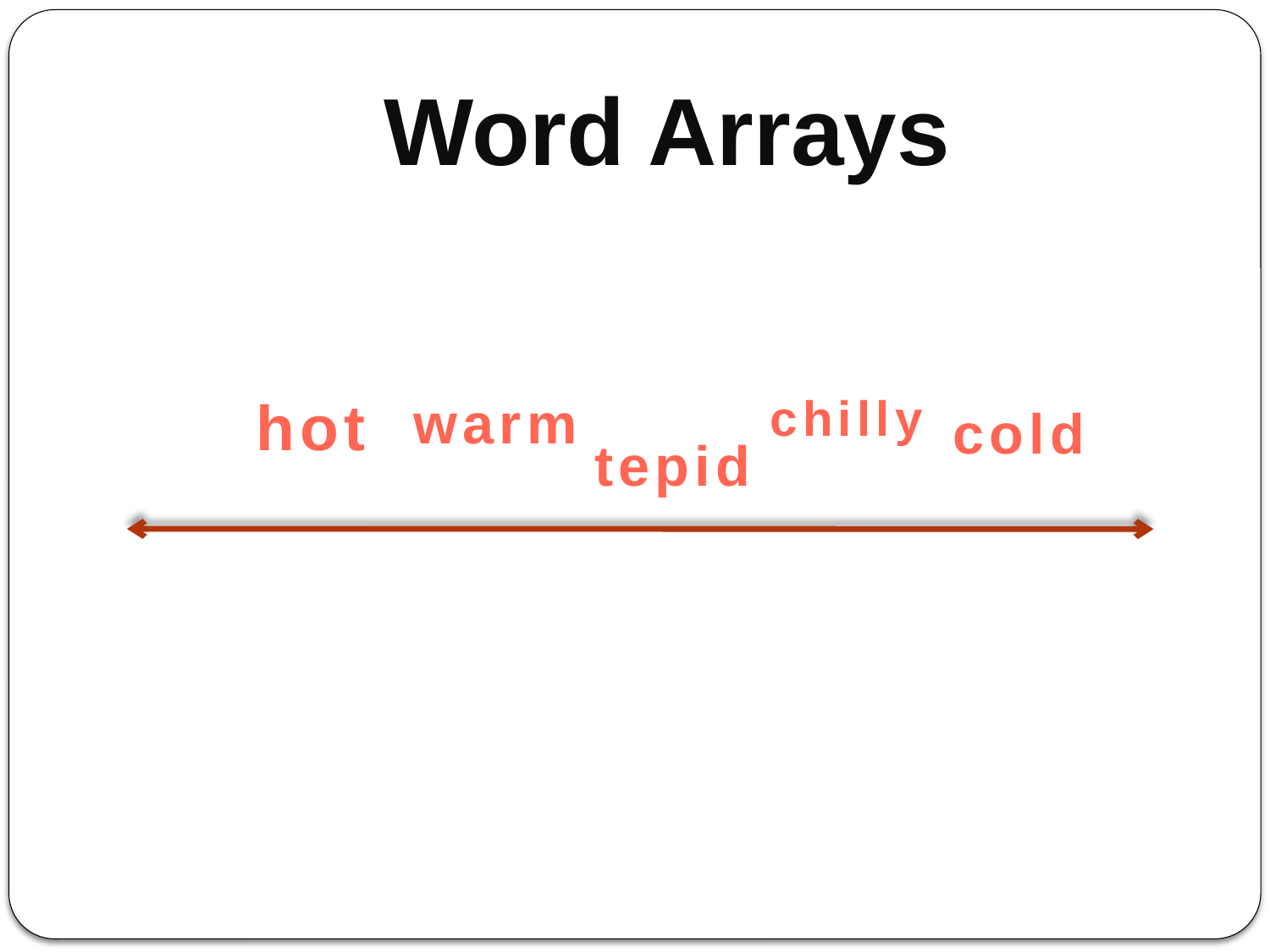

# Word Arrays

hot
warm
chilly
cold
tepid